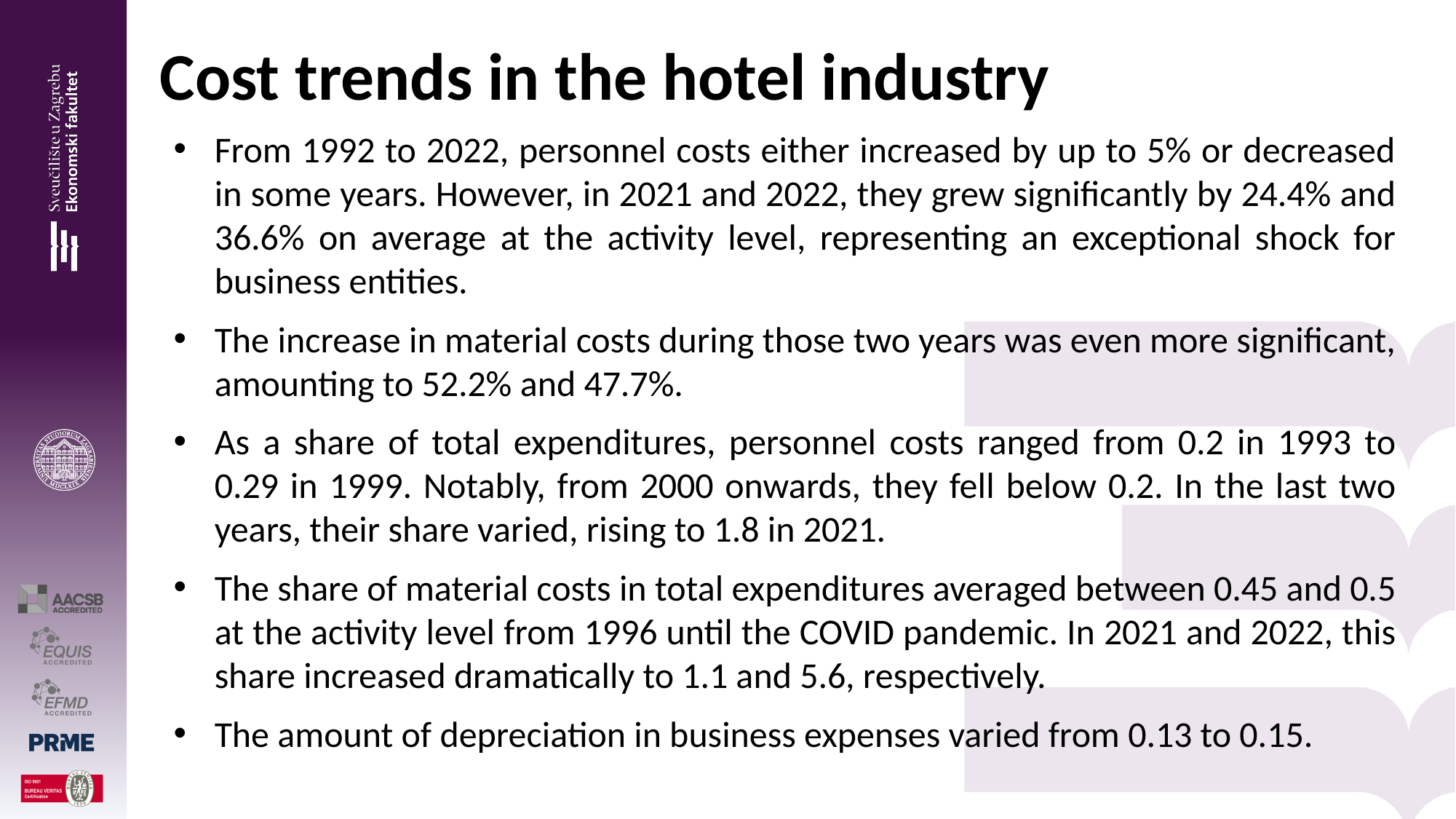

# Cost trends in the hotel industry
From 1992 to 2022, personnel costs either increased by up to 5% or decreased in some years. However, in 2021 and 2022, they grew significantly by 24.4% and 36.6% on average at the activity level, representing an exceptional shock for business entities.
The increase in material costs during those two years was even more significant, amounting to 52.2% and 47.7%.
As a share of total expenditures, personnel costs ranged from 0.2 in 1993 to 0.29 in 1999. Notably, from 2000 onwards, they fell below 0.2. In the last two years, their share varied, rising to 1.8 in 2021.
The share of material costs in total expenditures averaged between 0.45 and 0.5 at the activity level from 1996 until the COVID pandemic. In 2021 and 2022, this share increased dramatically to 1.1 and 5.6, respectively.
The amount of depreciation in business expenses varied from 0.13 to 0.15.